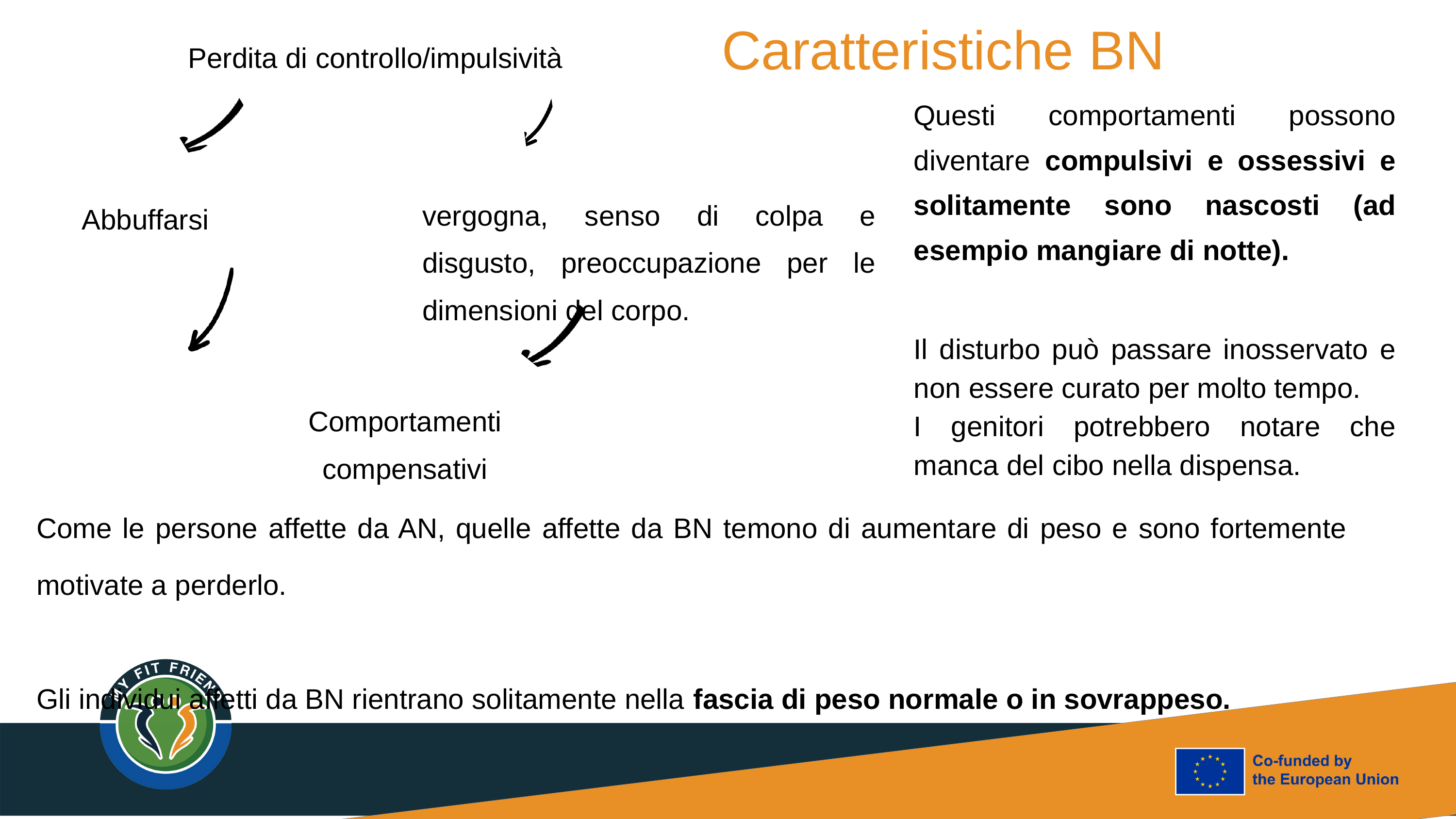

Caratteristiche BN
Perdita di controllo/impulsività

Questi comportamenti possono diventare compulsivi e ossessivi e solitamente sono nascosti (ad esempio mangiare di notte).

vergogna, senso di colpa e disgusto, preoccupazione per le dimensioni del corpo.
Abbuffarsi

Il disturbo può passare inosservato e non essere curato per molto tempo.
I genitori potrebbero notare che manca del cibo nella dispensa.

Comportamenti compensativi
Come le persone affette da AN, quelle affette da BN temono di aumentare di peso e sono fortemente motivate a perderlo.

Gli individui affetti da BN rientrano solitamente nella fascia di peso normale o in sovrappeso.